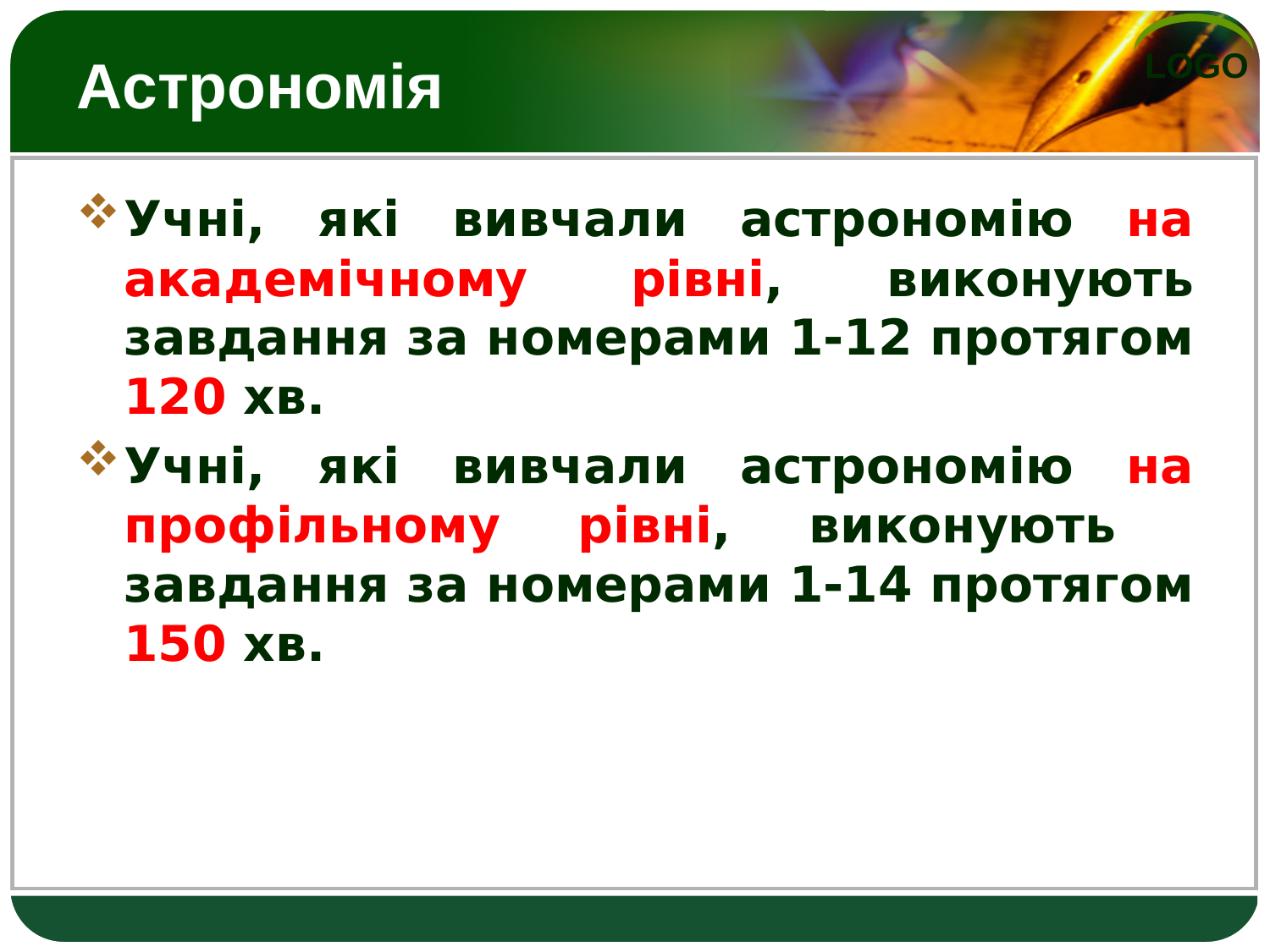

# Астрономія
Учні, які вивчали астрономію на академічному рівні, виконують завдання за номерами 1-12 протягом 120 хв.
Учні, які вивчали астрономію на профільному рівні, виконують  завдання за номерами 1-14 протягом 150 хв.